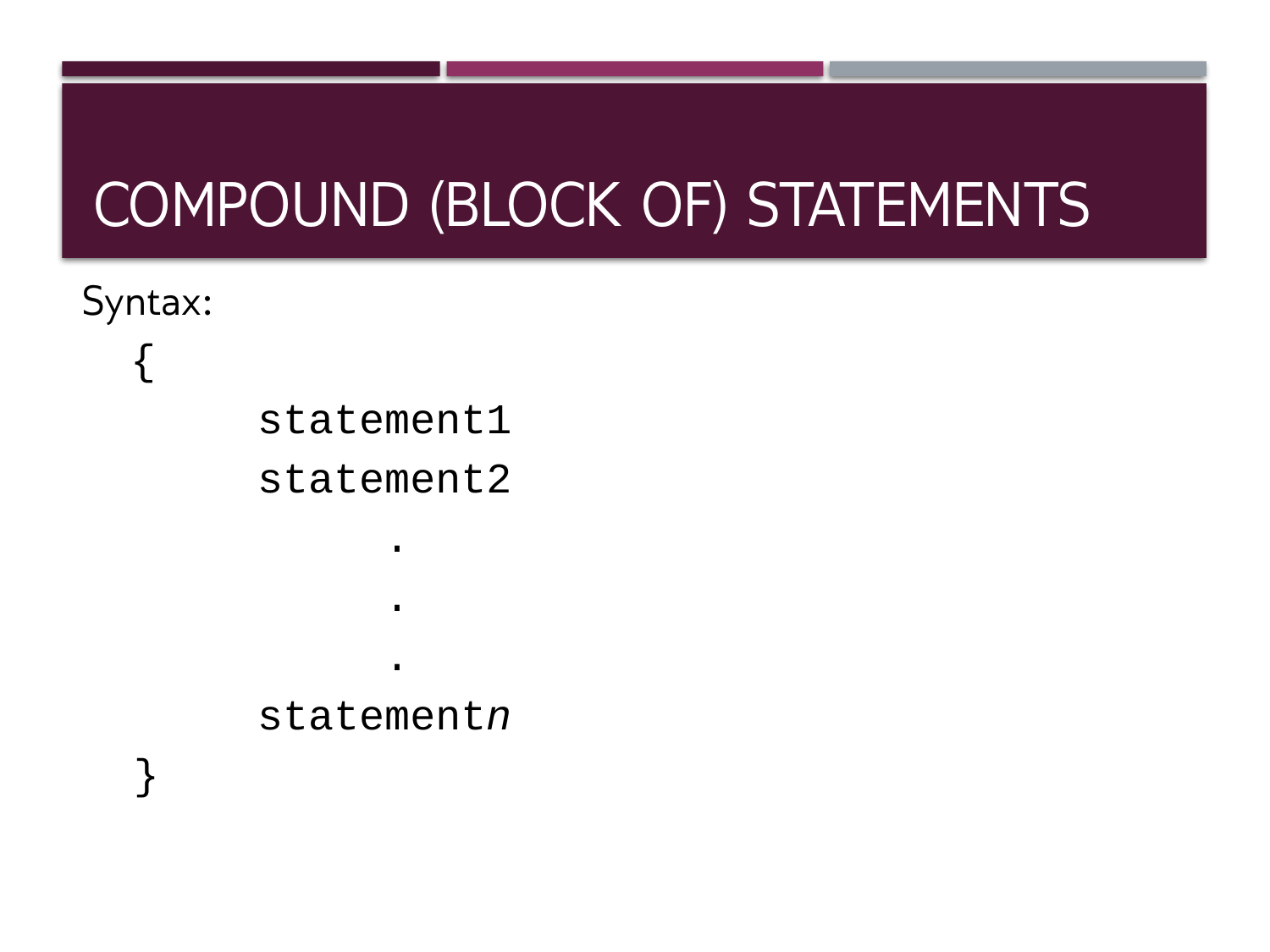

# Compound (Block of) Statements
Syntax:
	{
		statement1
		statement2
			.
			.
			.
		statementn
  }